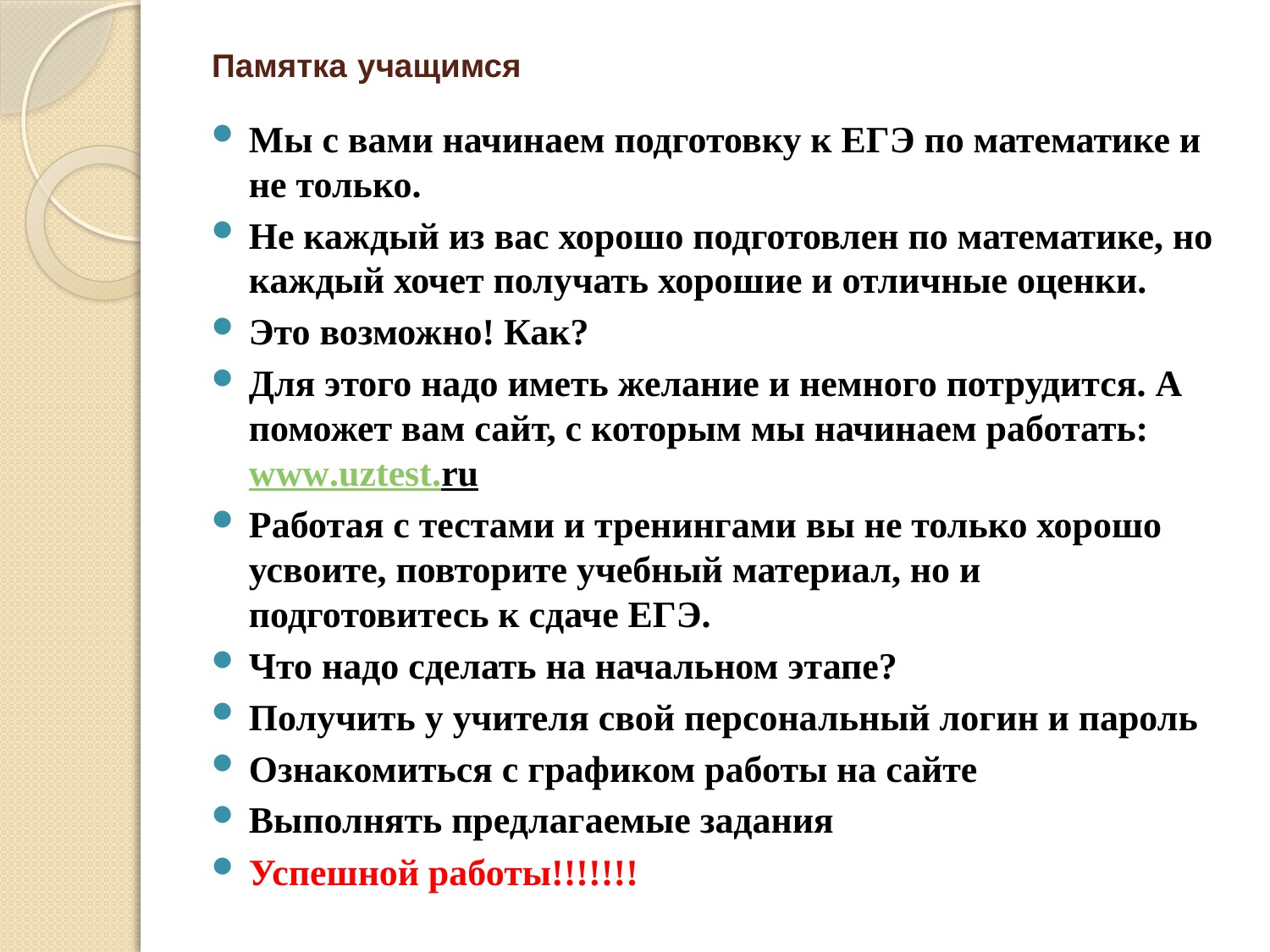

# Памятка учащимся
Мы с вами начинаем подготовку к ЕГЭ по математике и не только.
Не каждый из вас хорошо подготовлен по математике, но каждый хочет получать хорошие и отличные оценки.
Это возможно! Как?
Для этого надо иметь желание и немного потрудится. А поможет вам сайт, с которым мы начинаем работать: www.uztest.ru
Работая с тестами и тренингами вы не только хорошо усвоите, повторите учебный материал, но и подготовитесь к сдаче ЕГЭ.
Что надо сделать на начальном этапе?
Получить у учителя свой персональный логин и пароль
Ознакомиться с графиком работы на сайте
Выполнять предлагаемые задания
Успешной работы!!!!!!!